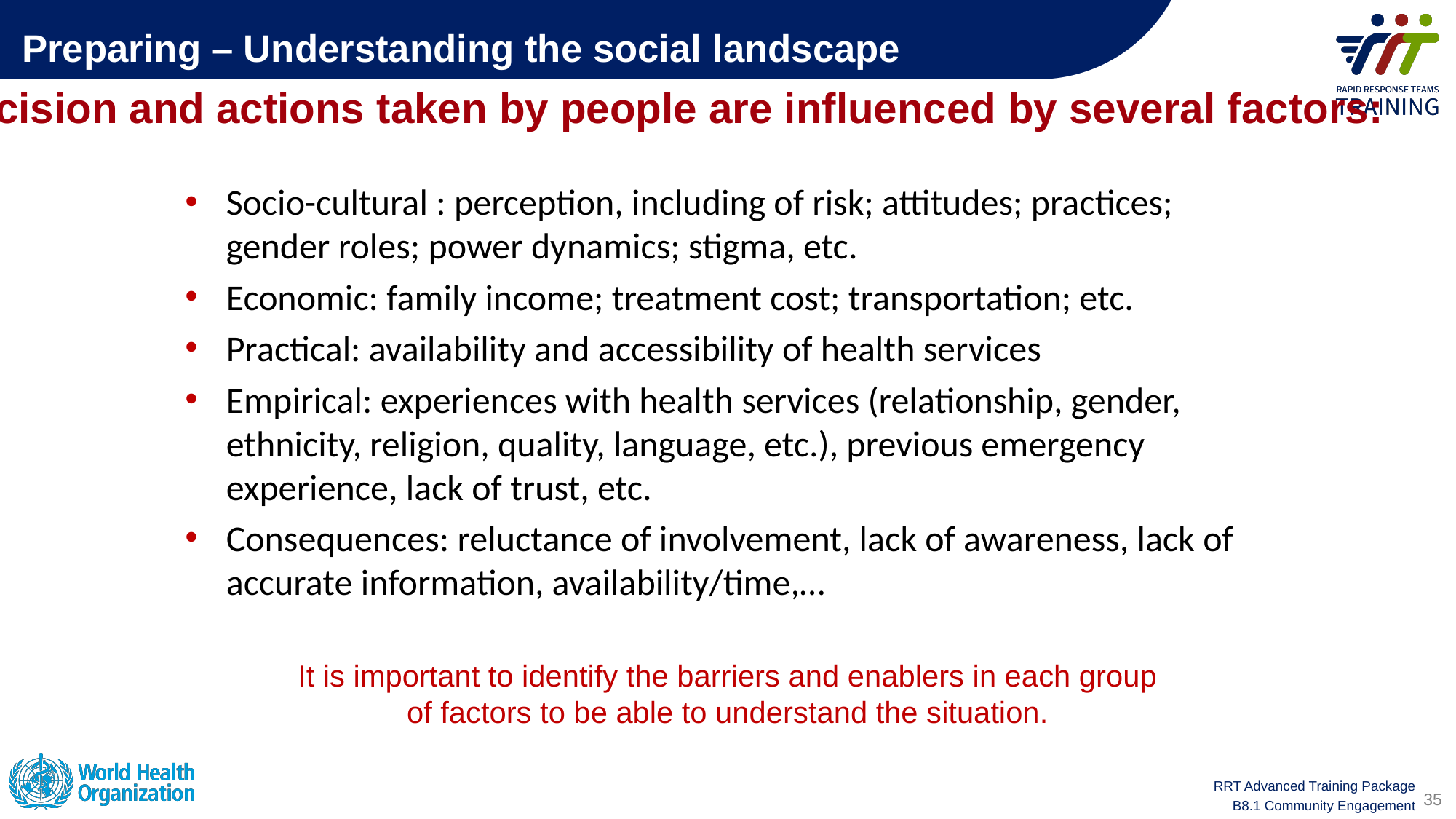

Preparing – Understanding the social landscape
Decision and actions taken by people are influenced by several factors:
Socio-cultural : perception, including of risk; attitudes; practices; gender roles; power dynamics; stigma, etc.
Economic: family income; treatment cost; transportation; etc.
Practical: availability and accessibility of health services
Empirical: experiences with health services (relationship, gender, ethnicity, religion, quality, language, etc.), previous emergency experience, lack of trust, etc.
Consequences: reluctance of involvement, lack of awareness, lack of accurate information, availability/time,…

It is important to identify the barriers and enablers in each group of factors to be able to understand the situation.